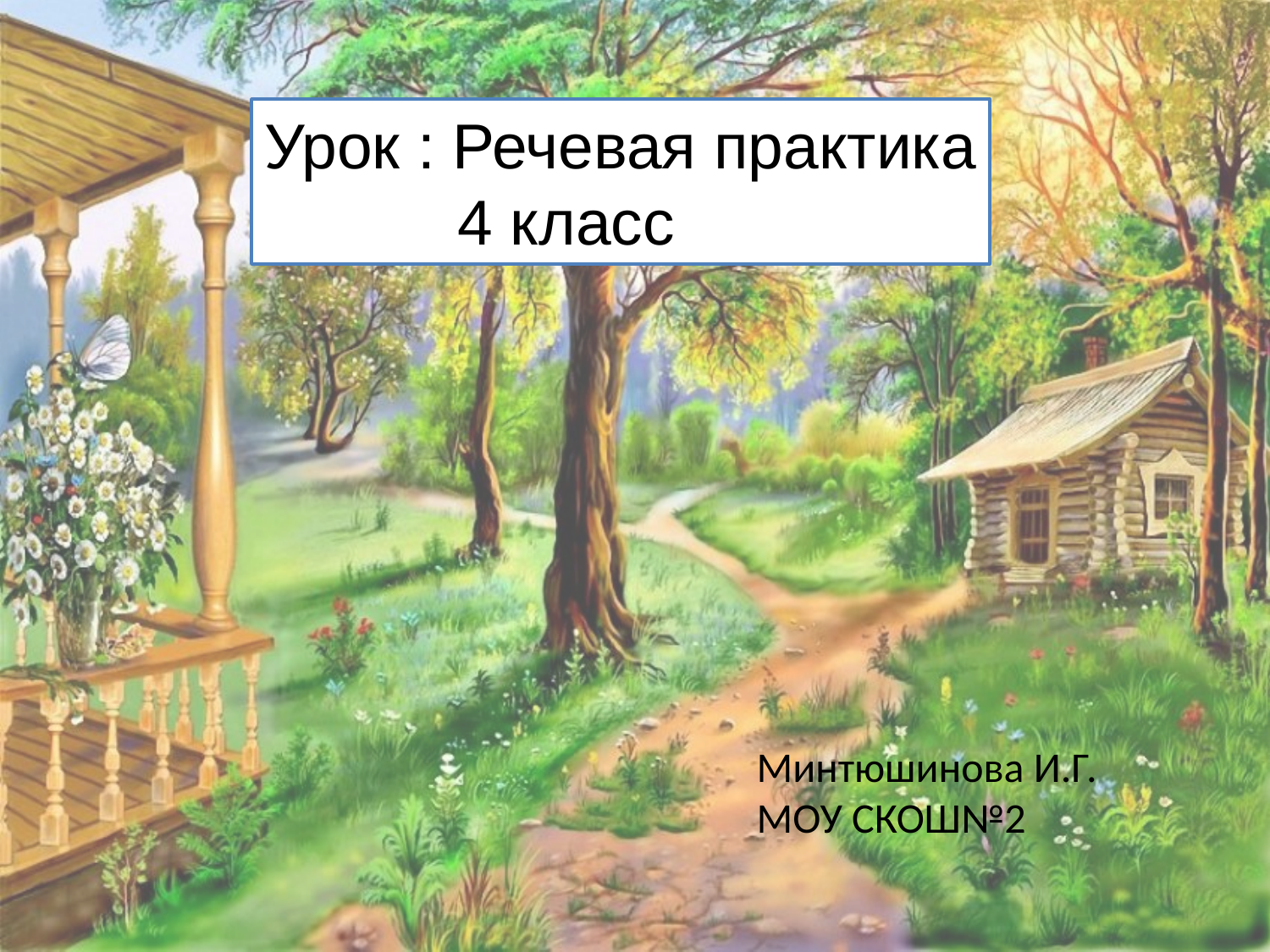

Урок : Речевая практика
           4 класс
Минтюшинова И.Г.
МОУ СКОШ№2